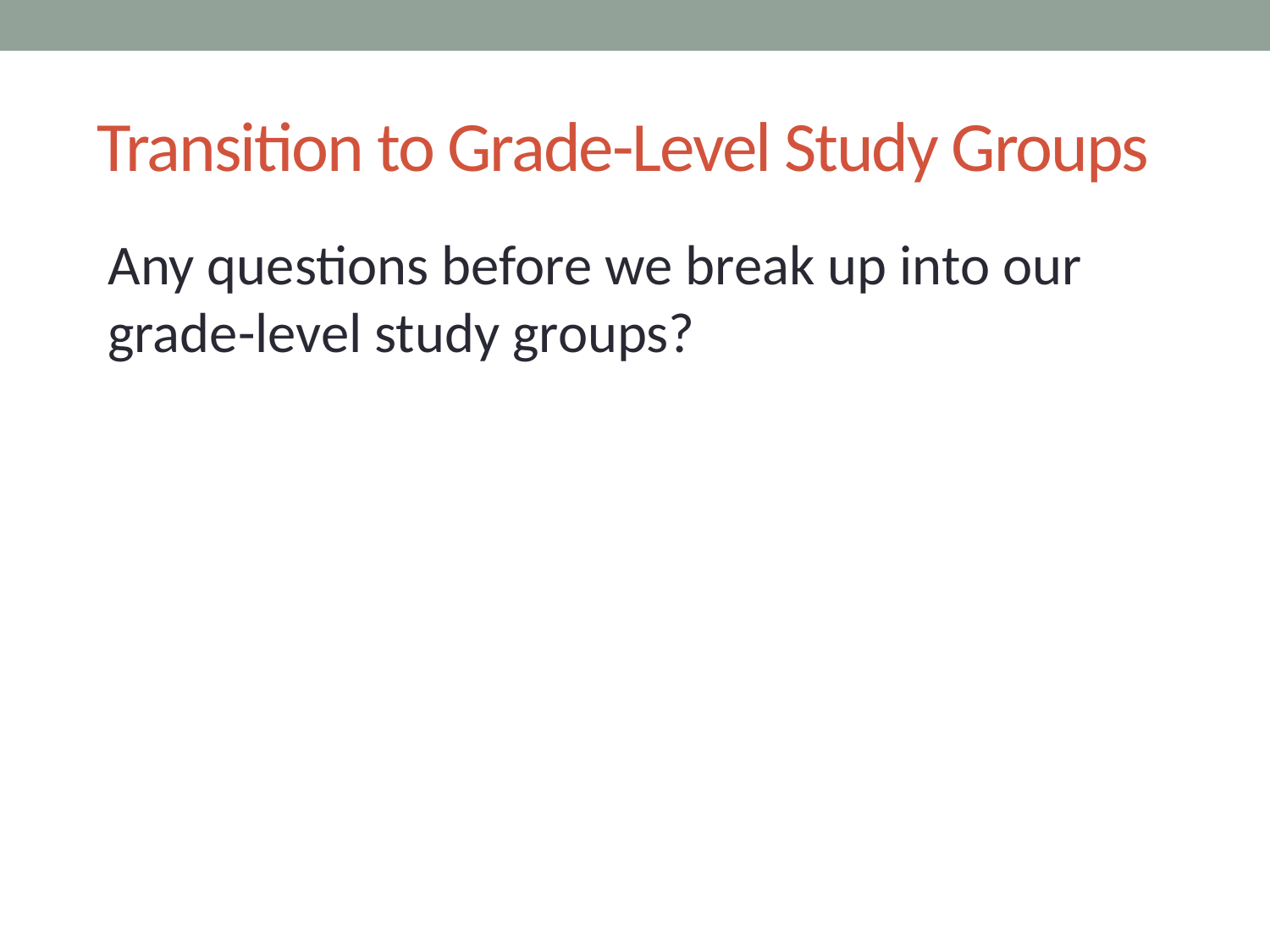

# Transition to Grade-Level Study Groups
Any questions before we break up into our grade-level study groups?